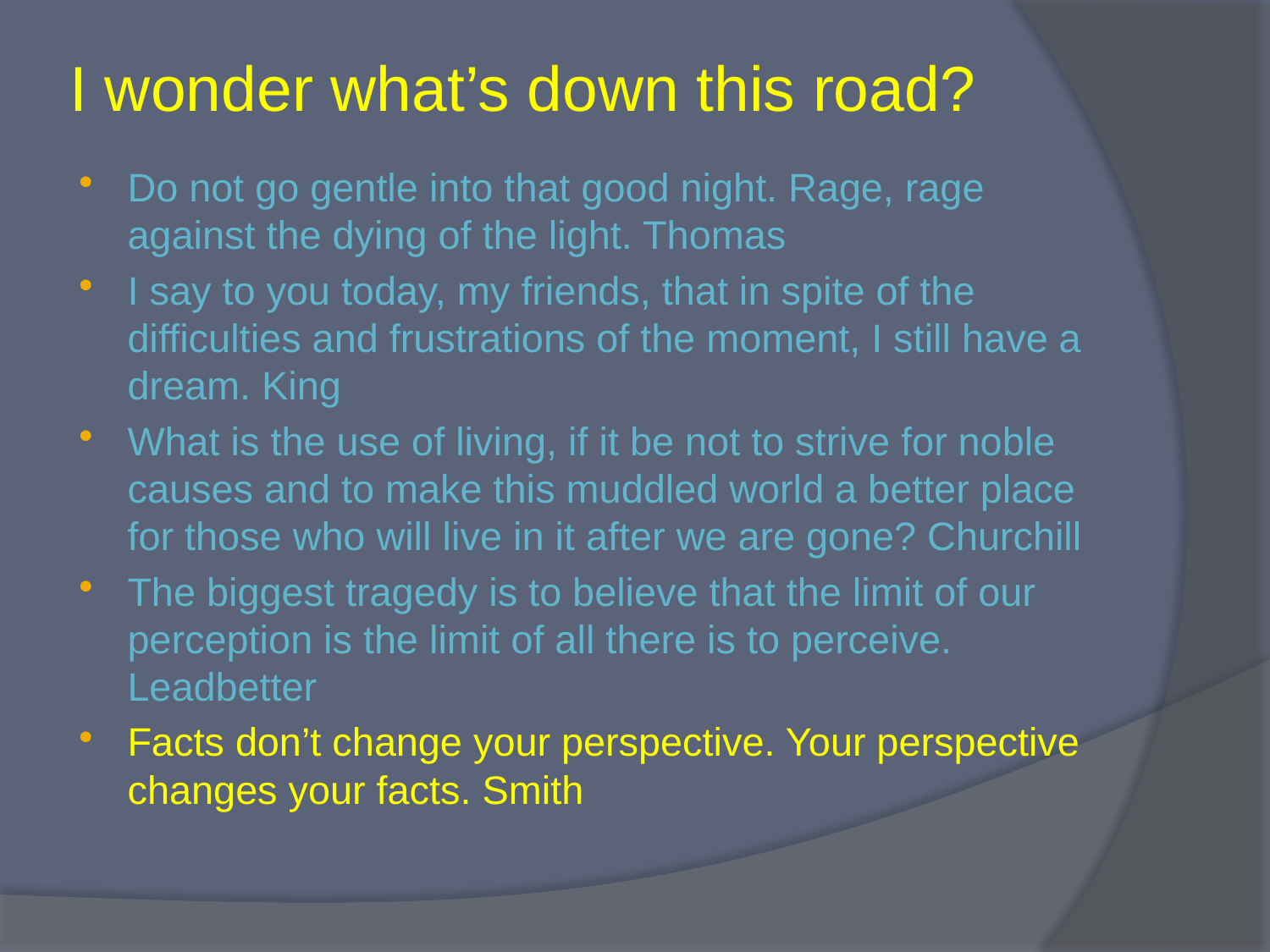

# I wonder what’s down this road?
Do not go gentle into that good night. Rage, rage against the dying of the light. Thomas
I say to you today, my friends, that in spite of the difficulties and frustrations of the moment, I still have a dream. King
What is the use of living, if it be not to strive for noble causes and to make this muddled world a better place for those who will live in it after we are gone? Churchill
The biggest tragedy is to believe that the limit of our perception is the limit of all there is to perceive.  Leadbetter
Facts don’t change your perspective. Your perspective changes your facts. Smith